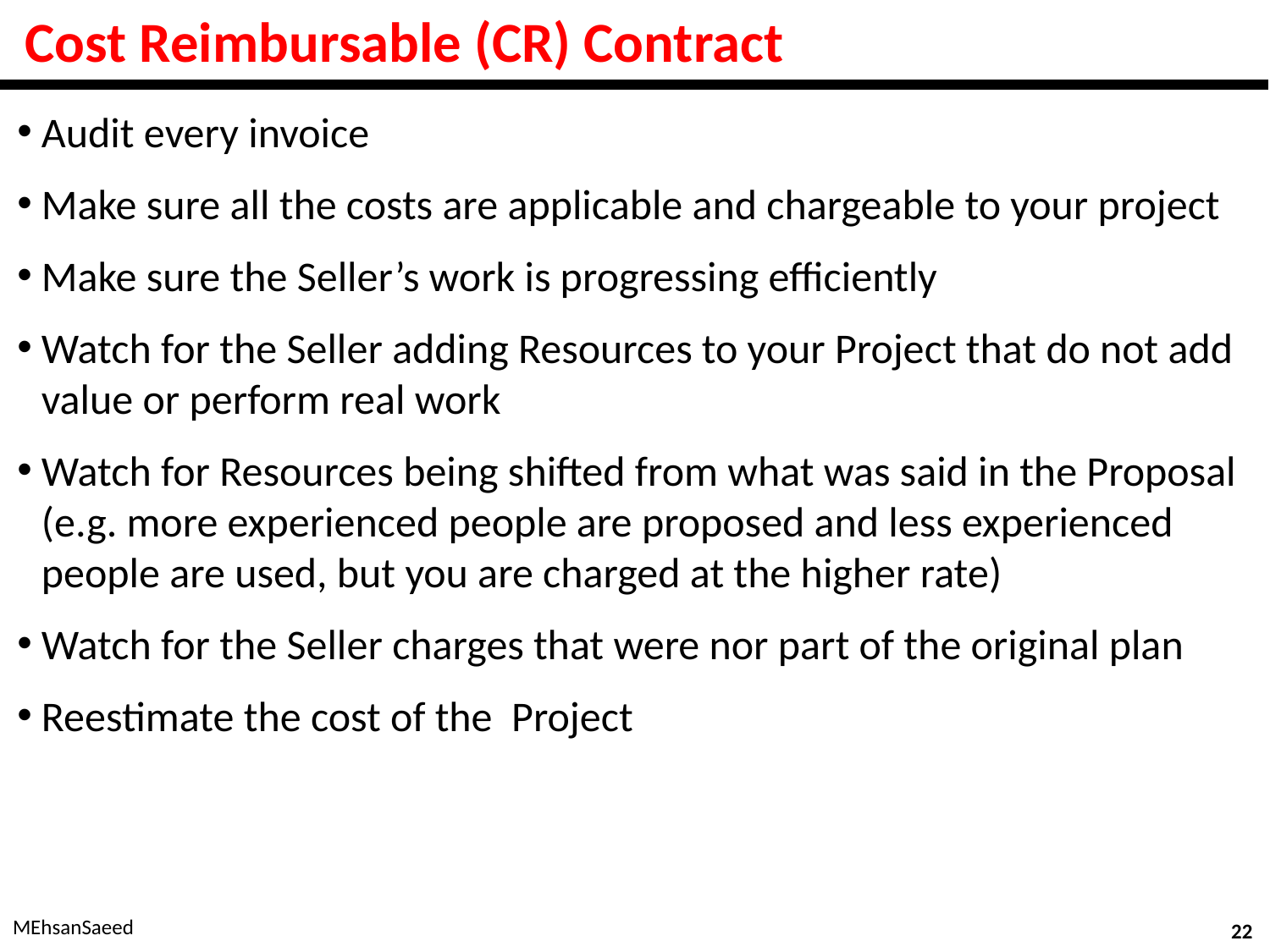

# Cost Reimbursable (CR) Contract
Audit every invoice
Make sure all the costs are applicable and chargeable to your project
Make sure the Seller’s work is progressing efficiently
Watch for the Seller adding Resources to your Project that do not add value or perform real work
Watch for Resources being shifted from what was said in the Proposal (e.g. more experienced people are proposed and less experienced people are used, but you are charged at the higher rate)
Watch for the Seller charges that were nor part of the original plan
Reestimate the cost of the  Project

MEhsanSaeed
22